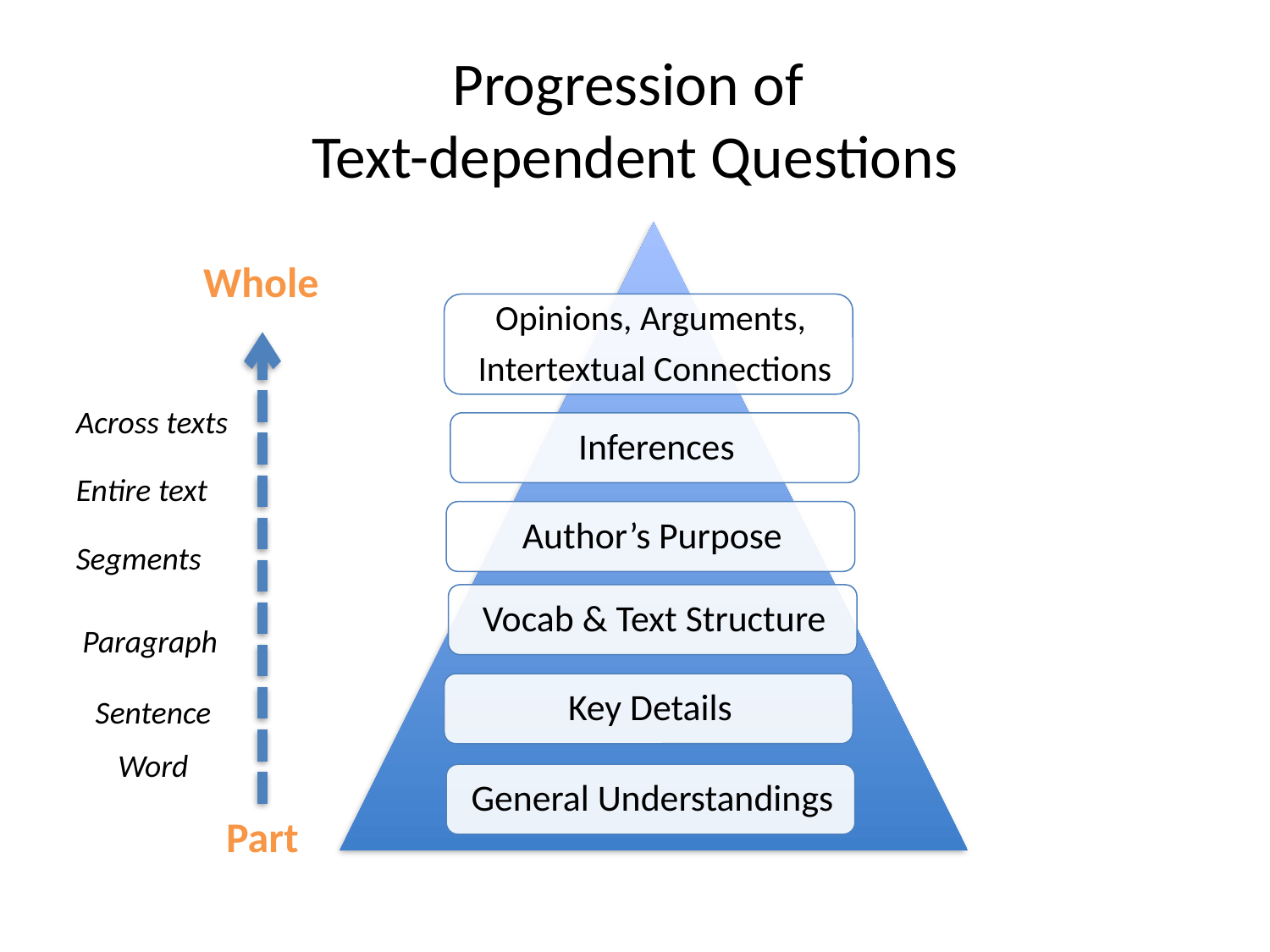

# Progression of Text-dependent Questions
Opinions, Arguments,
 Intertextual Connections
Inferences
Author’s Purpose
Vocab & Text Structure
Key Details
General Understandings
Whole
Across texts
Entire text
Segments
Paragraph
Sentence
Word
Part